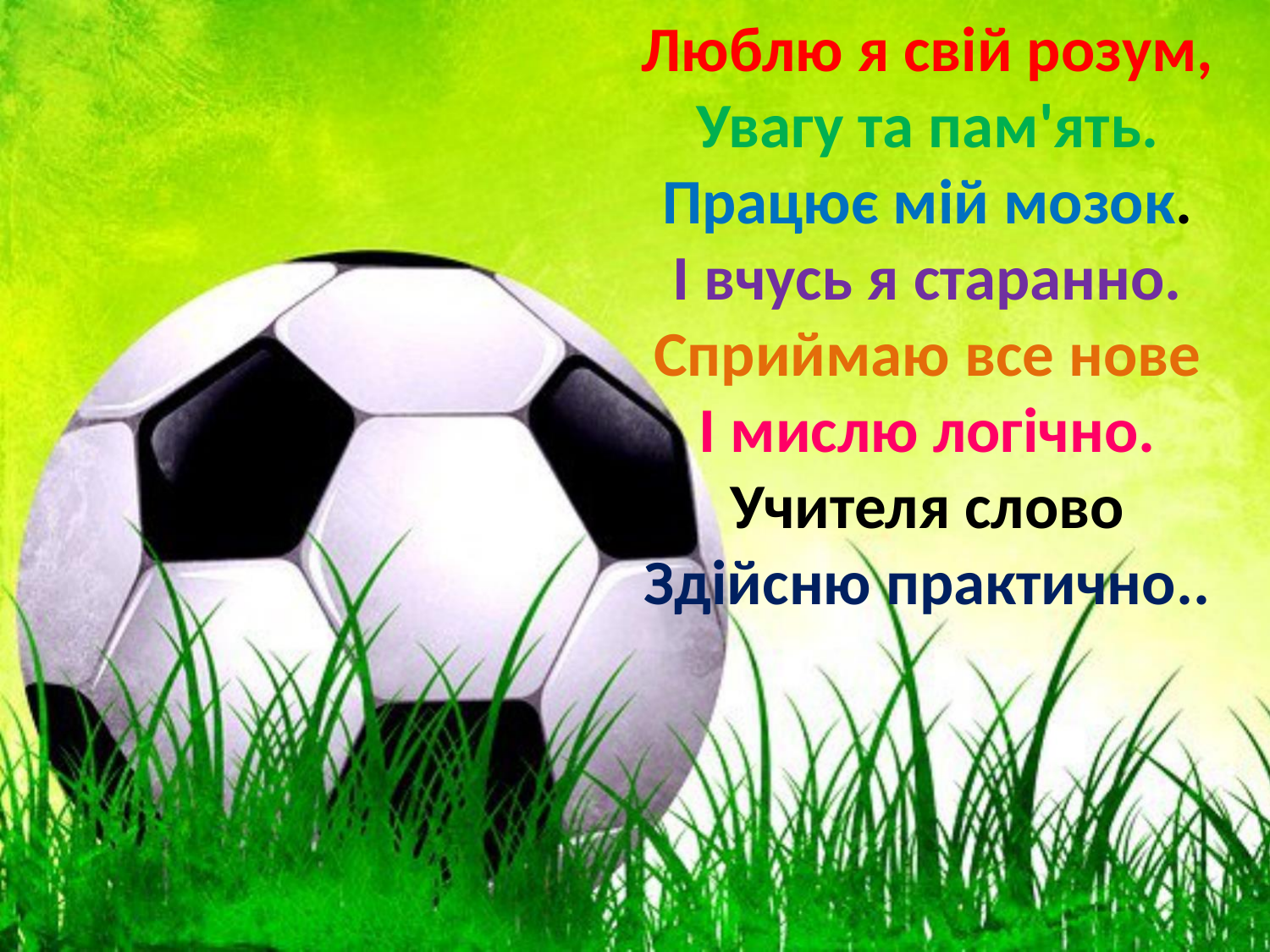

Люблю я свій розум,
Увагу та пам'ять.
Працює мій мозок.
І вчусь я старанно.
Сприймаю все нове
І мислю логічно.
Учителя слово
Здійсню практично..